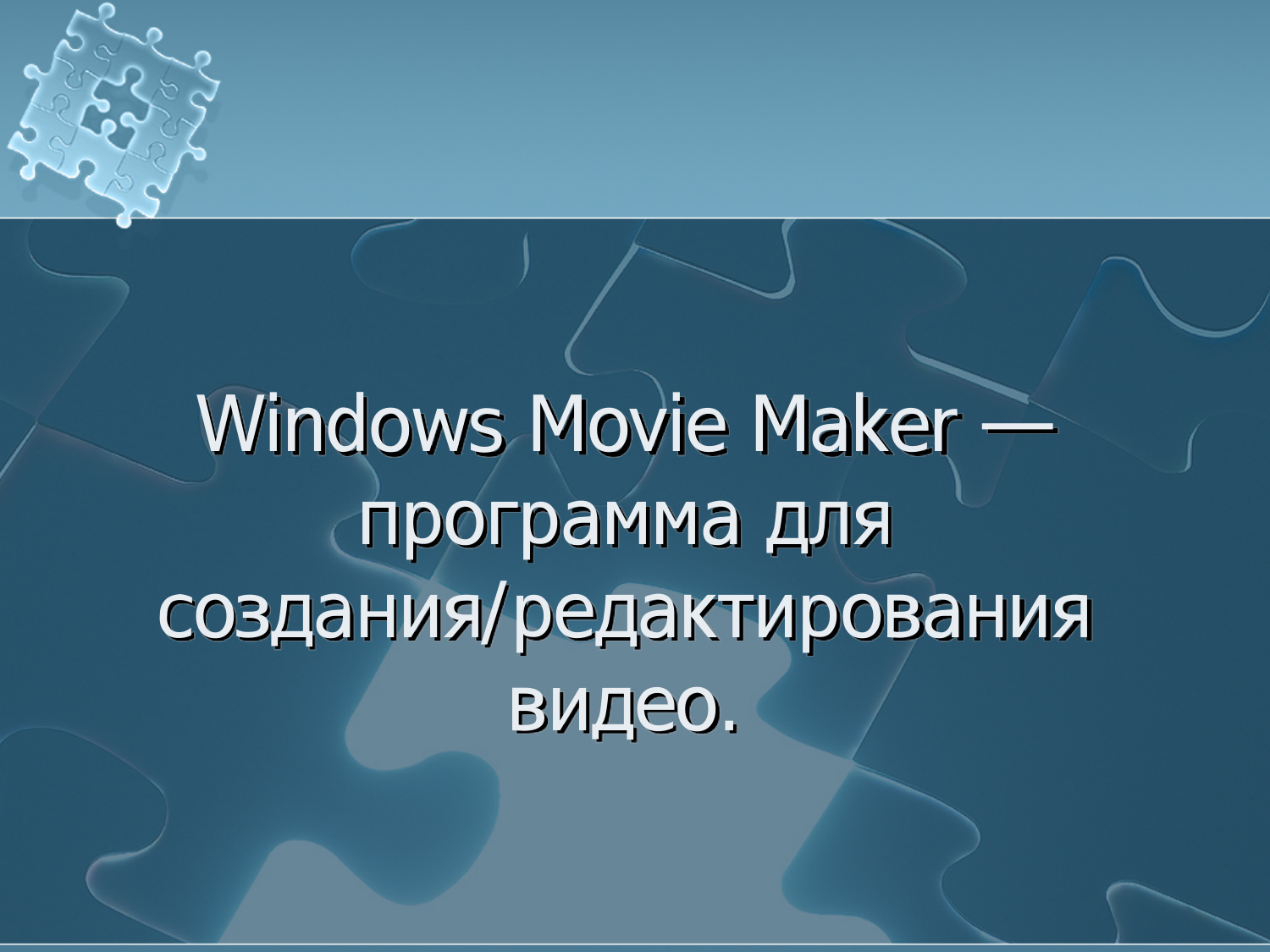

# Windows Movie Maker — программа для создания/редактирования видео.